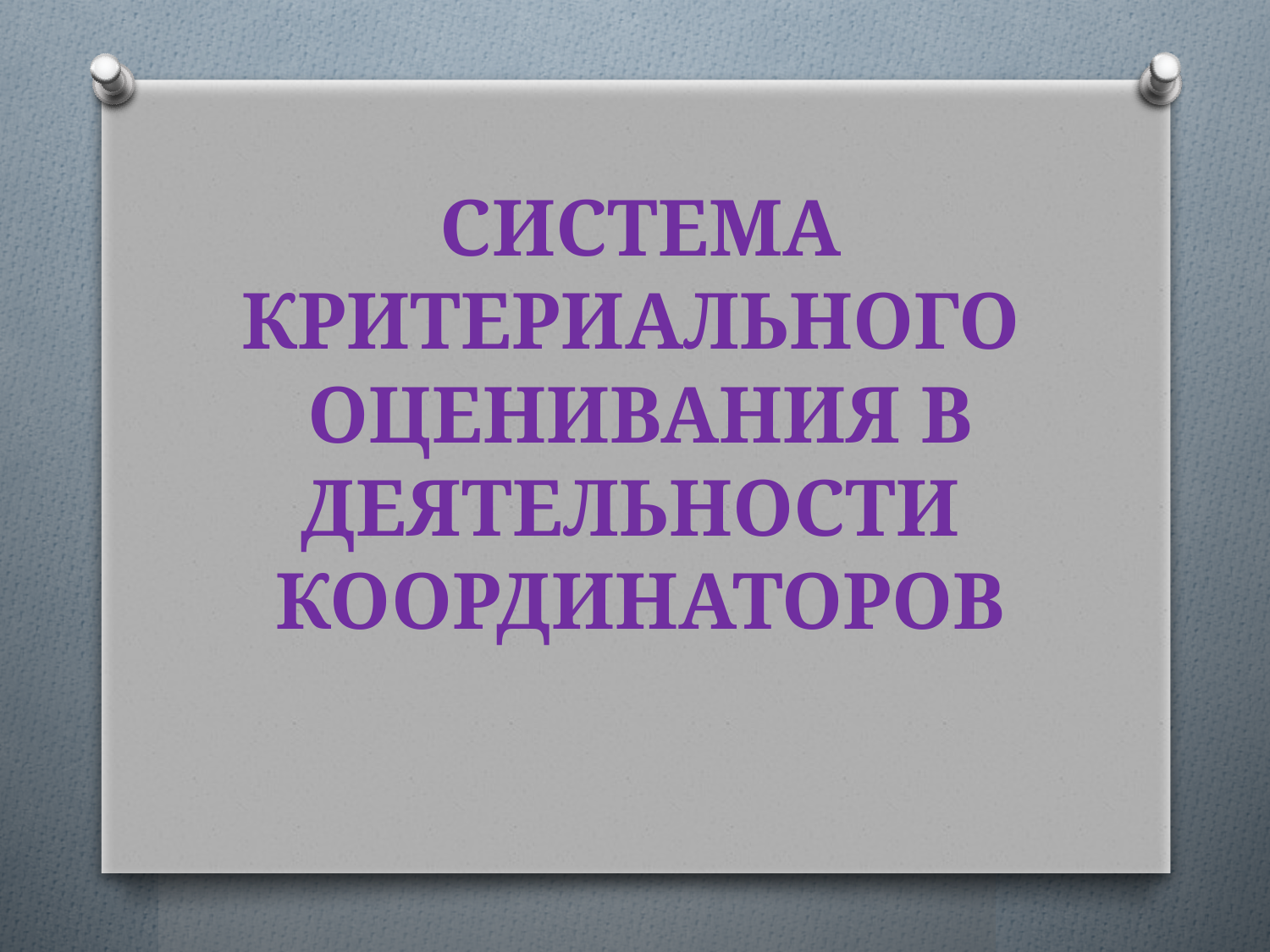

# СИСТЕМА КРИТЕРИАЛЬНОГО ОЦЕНИВАНИЯ В ДЕЯТЕЛЬНОСТИ КООРДИНАТОРОВ